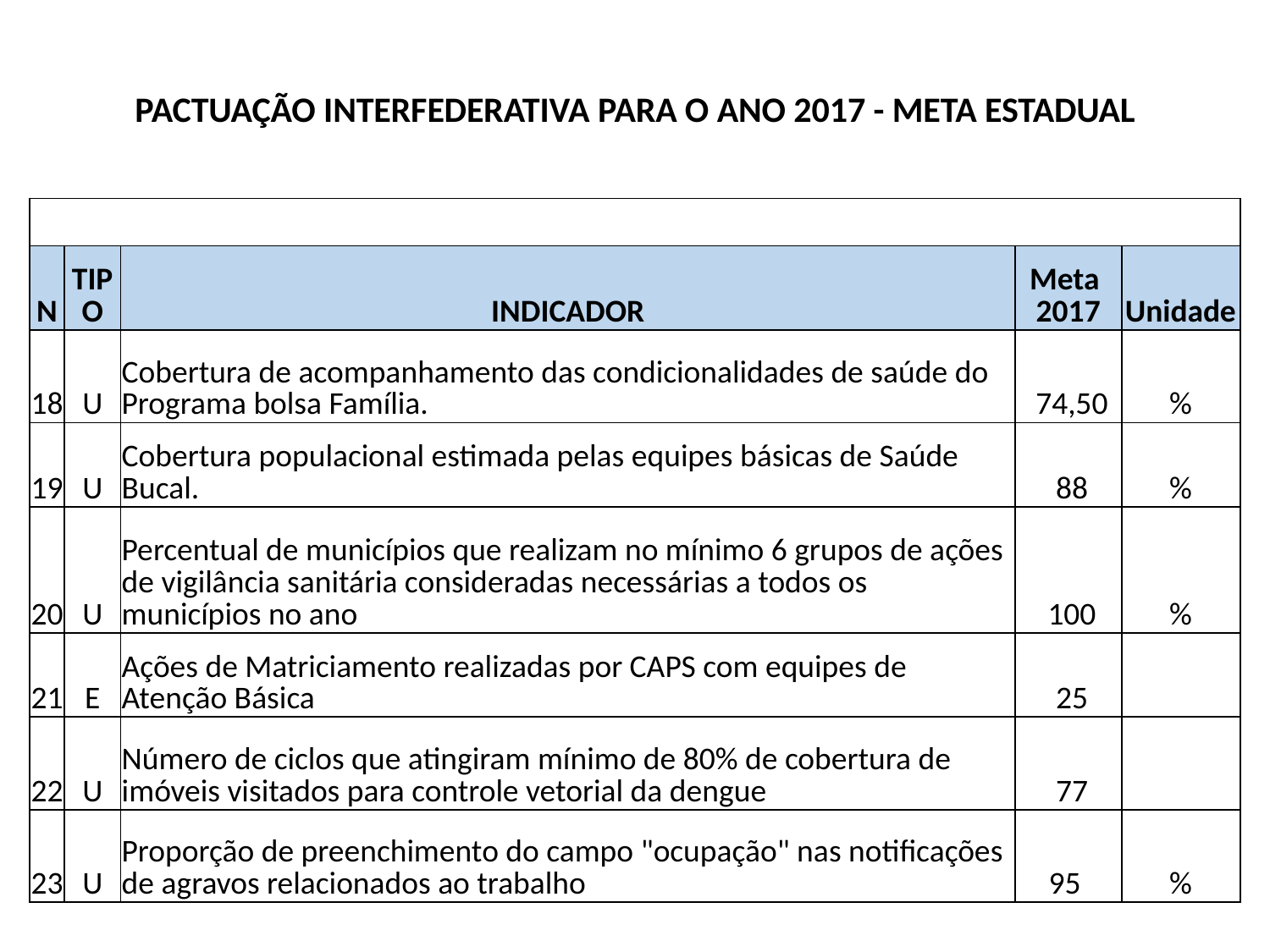

# PACTUAÇÃO INTERFEDERATIVA PARA O ANO 2017 - META ESTADUAL
|  |  |  |  |  |
| --- | --- | --- | --- | --- |
| N | TIPO | INDICADOR | Meta 2017 | Unidade |
| 18 | U | Cobertura de acompanhamento das condicionalidades de saúde do Programa bolsa Família. | 74,50 | % |
| 19 | U | Cobertura populacional estimada pelas equipes básicas de Saúde Bucal. | 88 | % |
| 20 | U | Percentual de municípios que realizam no mínimo 6 grupos de ações de vigilância sanitária consideradas necessárias a todos os municípios no ano | 100 | % |
| 21 | E | Ações de Matriciamento realizadas por CAPS com equipes de Atenção Básica | 25 |  |
| 22 | U | Número de ciclos que atingiram mínimo de 80% de cobertura de imóveis visitados para controle vetorial da dengue | 77 |  |
| 23 | U | Proporção de preenchimento do campo "ocupação" nas notificações de agravos relacionados ao trabalho | 95 | % |